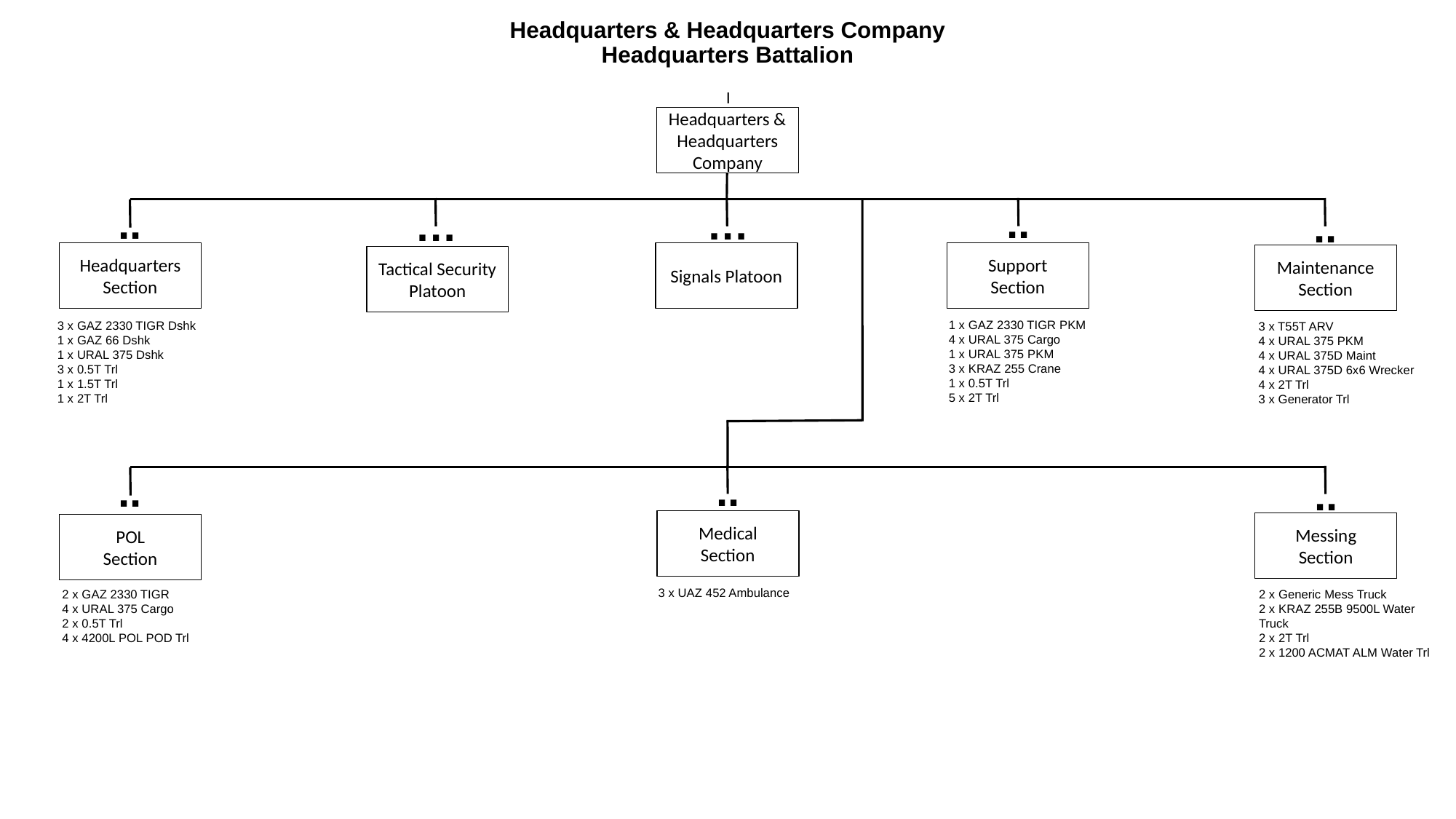

# Headquarters & Headquarters Company Headquarters Battalion
I
Headquarters & Headquarters Company
..
..
…
…
..
Headquarters
Section
Support
Section
Signals Platoon
Maintenance Section
Tactical Security
Platoon
1 x GAZ 2330 TIGR PKM
4 x URAL 375 Cargo
1 x URAL 375 PKM
3 x KRAZ 255 Crane
1 x 0.5T Trl
5 x 2T Trl
3 x GAZ 2330 TIGR Dshk
1 x GAZ 66 Dshk
1 x URAL 375 Dshk
3 x 0.5T Trl
1 x 1.5T Trl
1 x 2T Trl
3 x T55T ARV
4 x URAL 375 PKM
4 x URAL 375D Maint
4 x URAL 375D 6x6 Wrecker
4 x 2T Trl
3 x Generator Trl
..
..
..
Medical
Section
Messing
Section
POL
Section
3 x UAZ 452 Ambulance
2 x GAZ 2330 TIGR
4 x URAL 375 Cargo
2 x 0.5T Trl
4 x 4200L POL POD Trl
2 x Generic Mess Truck
2 x KRAZ 255B 9500L Water Truck
2 x 2T Trl
2 x 1200 ACMAT ALM Water Trl